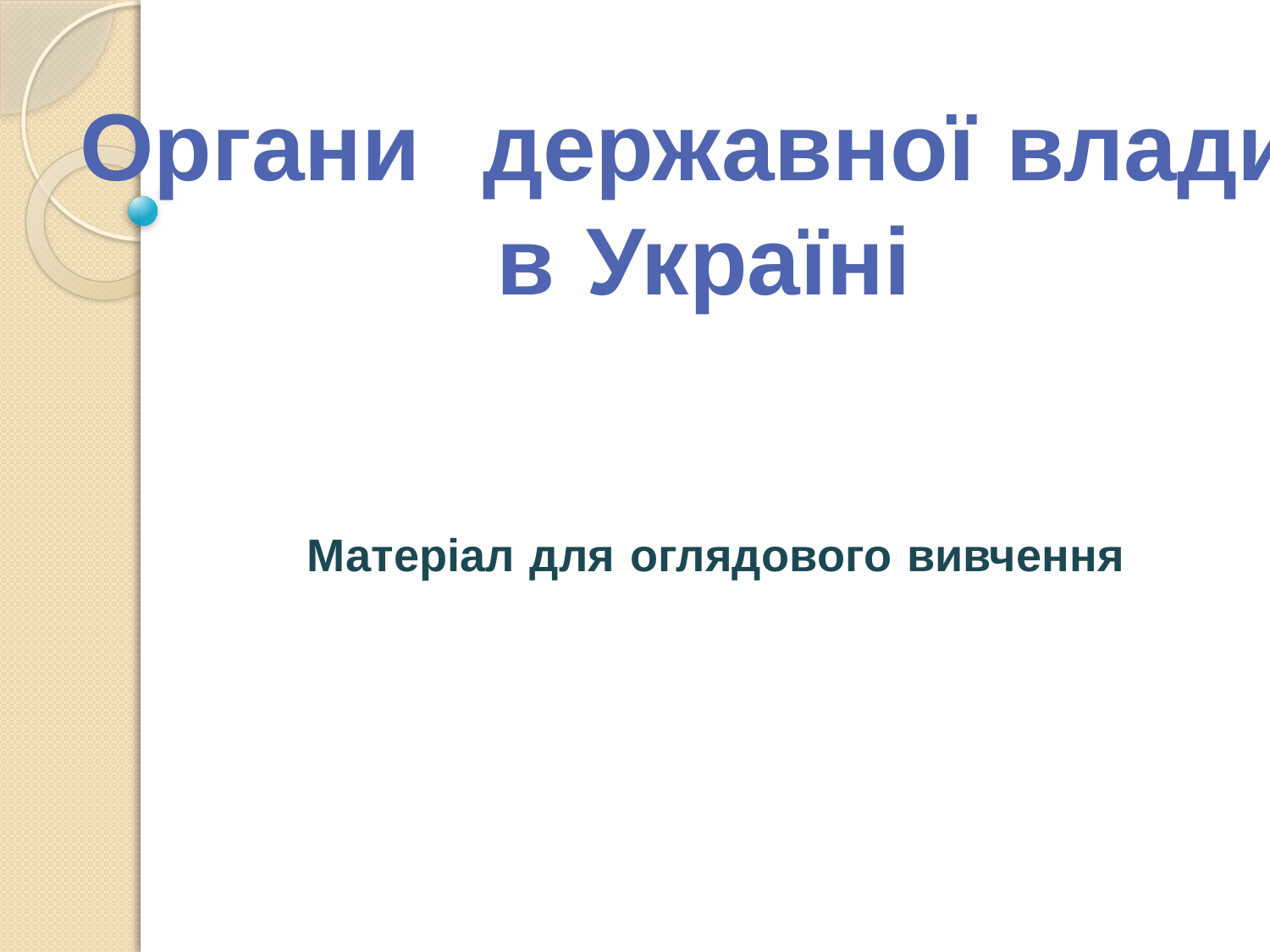

Органи  державної влади
в Україні
Матеріал для оглядового вивчення